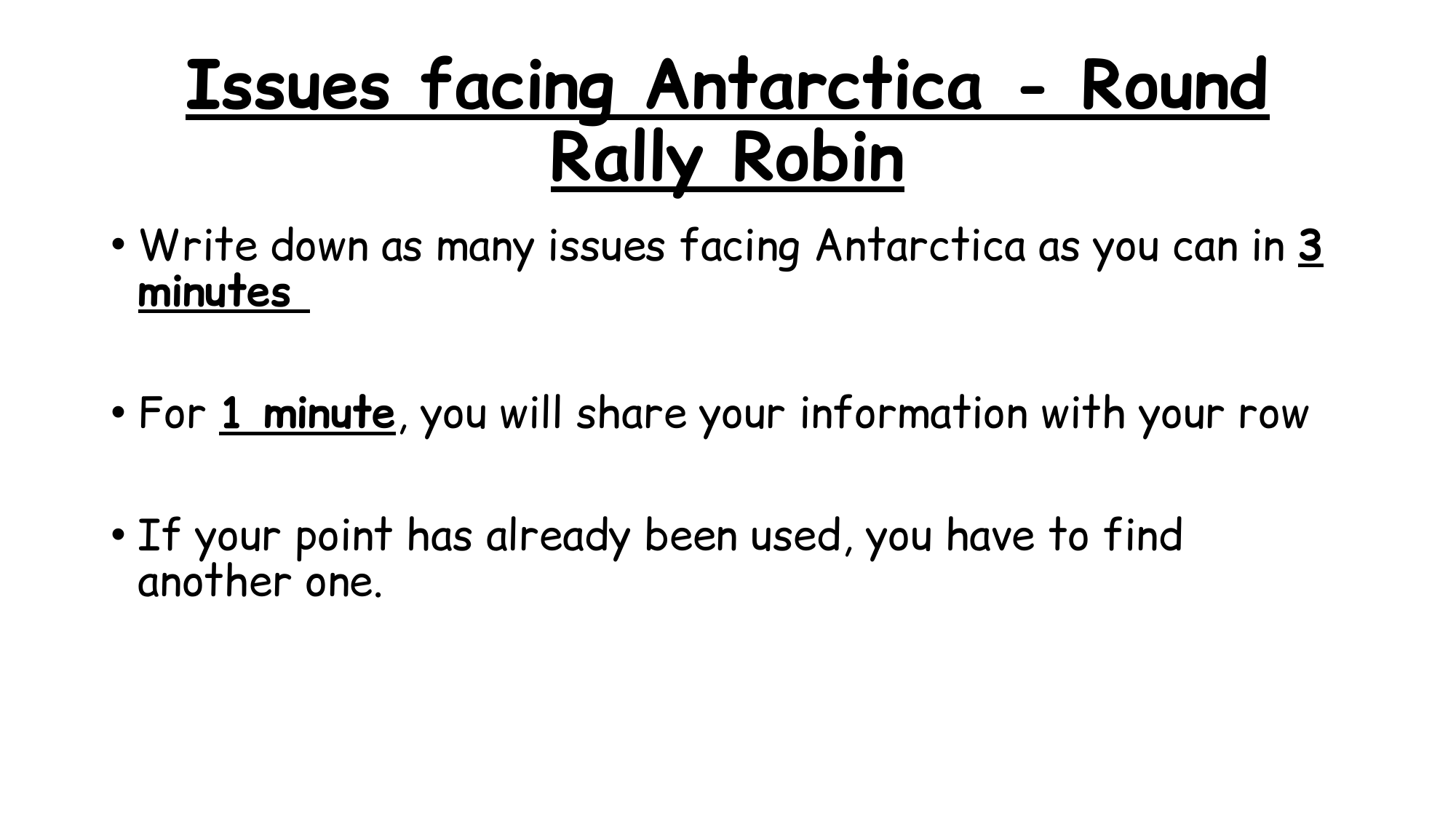

# Issues facing Antarctica - Round Rally Robin
Write down as many issues facing Antarctica as you can in 3 minutes

For 1 minute, you will share your information with your row

If your point has already been used, you have to find another one.